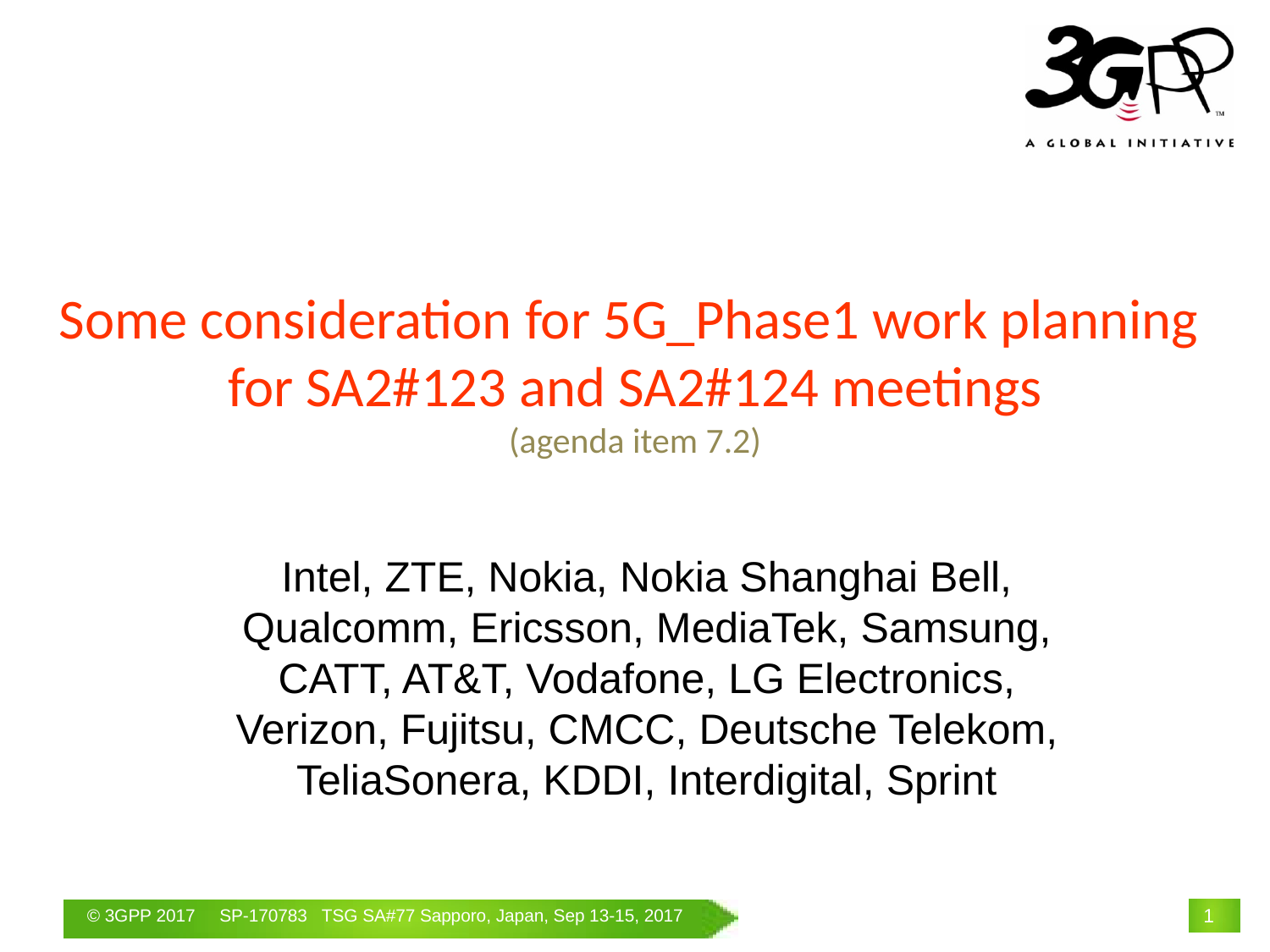

Some consideration for 5G_Phase1 work planning
for SA2#123 and SA2#124 meetings
(agenda item 7.2)
Intel, ZTE, Nokia, Nokia Shanghai Bell, Qualcomm, Ericsson, MediaTek, Samsung, CATT, AT&T, Vodafone, LG Electronics, Verizon, Fujitsu, CMCC, Deutsche Telekom, TeliaSonera, KDDI, Interdigital, Sprint